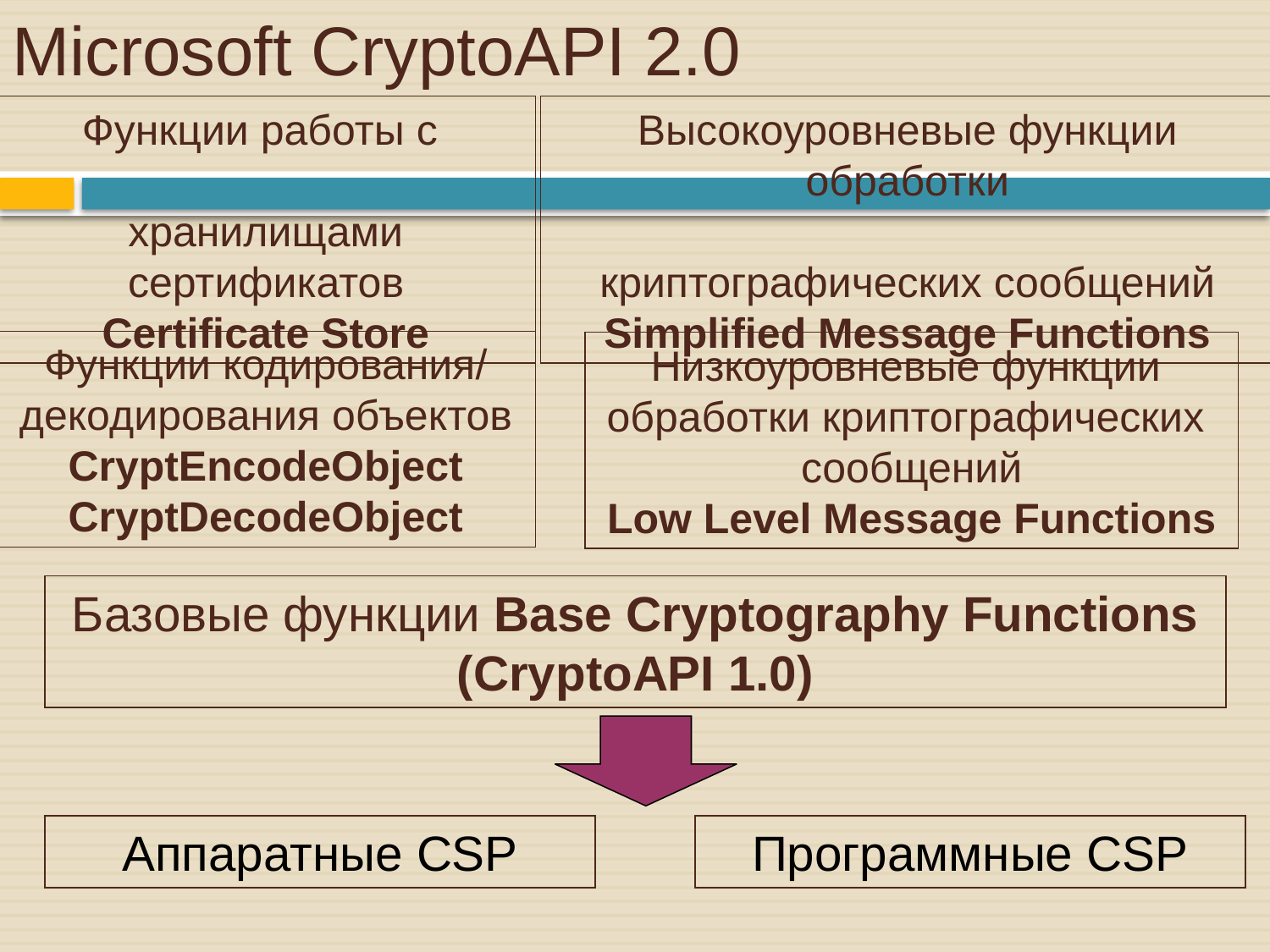

# Microsoft CryptoAPI 2.0
Функции работы с
хранилищами сертификатов
Certificate Store
Высокоуровневые функции обработки
криптографических сообщений
Simplified Message Functions
Функции кодирования/
декодирования объектов
CryptEncodeObject
CryptDecodeObject
Низкоуровневые функции
обработки криптографических
сообщений
Low Level Message Functions
Базовые функции Base Cryptography Functions (CryptoAPI 1.0)

Аппаратные CSP
Программные CSP